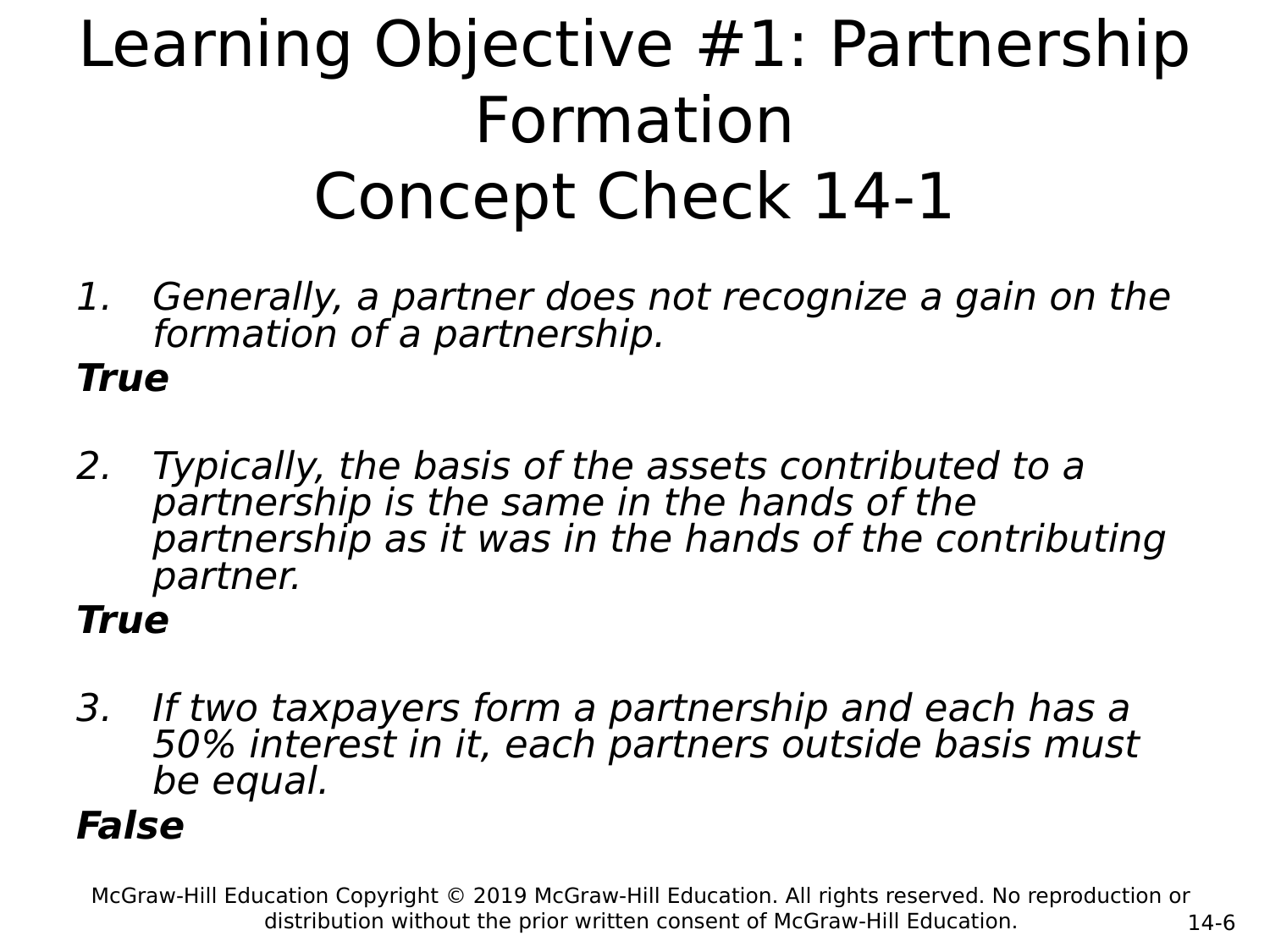

# Learning Objective #1: Partnership Formation Concept Check 14-1
Generally, a partner does not recognize a gain on the formation of a partnership.
True

Typically, the basis of the assets contributed to a partnership is the same in the hands of the partnership as it was in the hands of the contributing partner.
True

If two taxpayers form a partnership and each has a 50% interest in it, each partners outside basis must be equal.
False
McGraw-Hill Education Copyright © 2019 McGraw-Hill Education. All rights reserved. No reproduction or distribution without the prior written consent of McGraw-Hill Education.
14-6